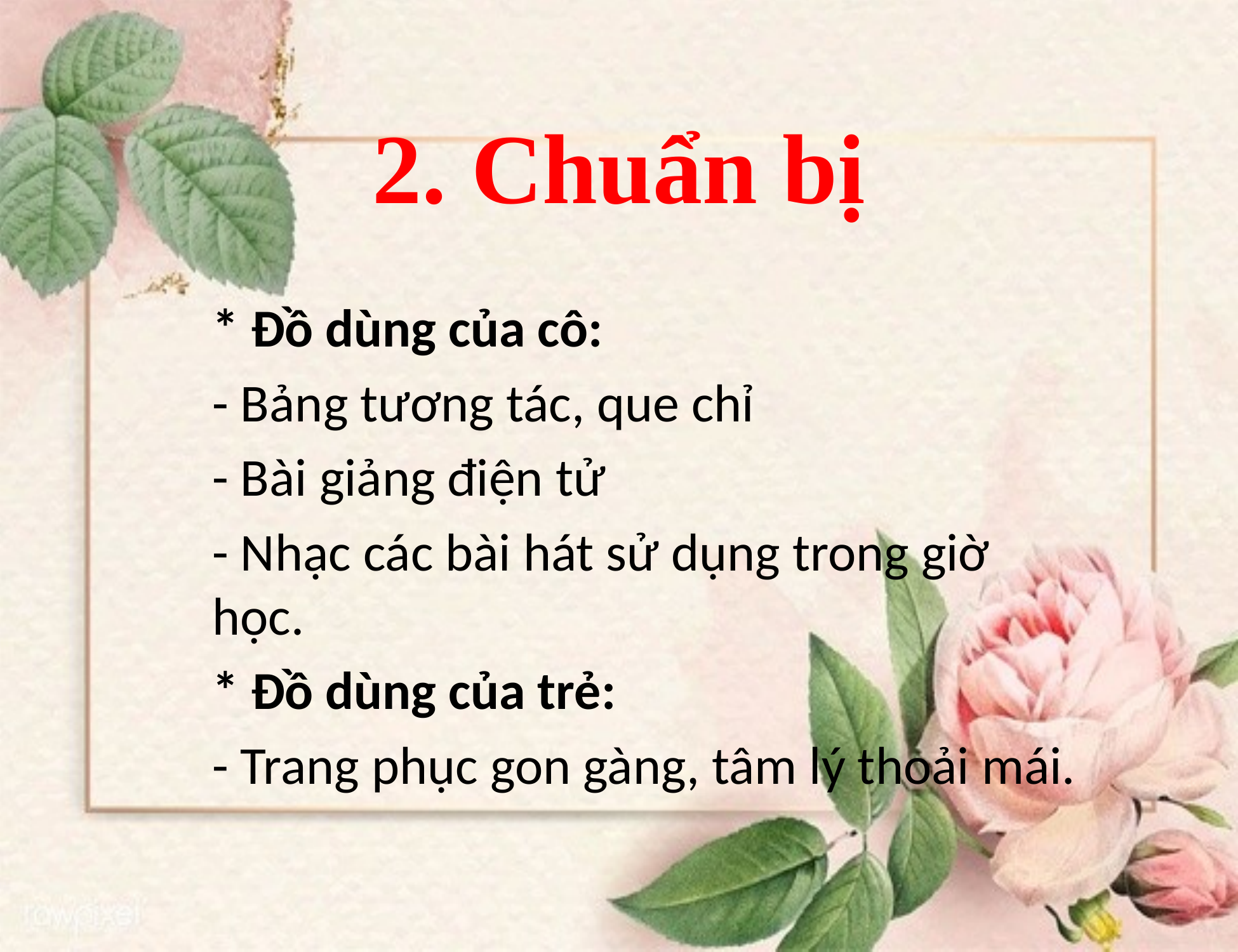

# 2. Chuẩn bị
* Đồ dùng của cô:
- Bảng tương tác, que chỉ
- Bài giảng điện tử
- Nhạc các bài hát sử dụng trong giờ học.
* Đồ dùng của trẻ:
- Trang phục gon gàng, tâm lý thoải mái.